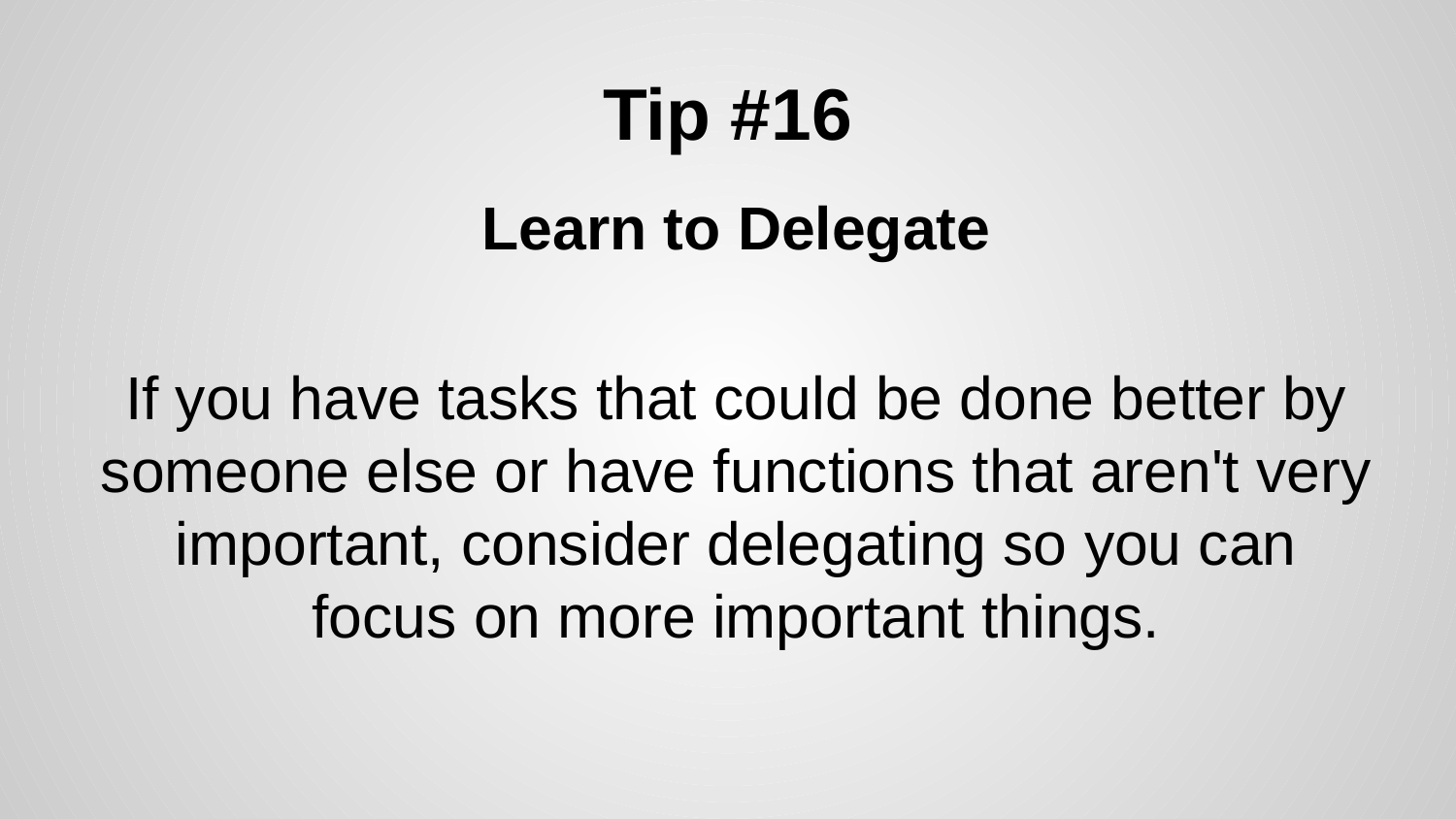

# Tip #16

Learn to Delegate

If you have tasks that could be done better by someone else or have functions that aren't very important, consider delegating so you can focus on more important things.